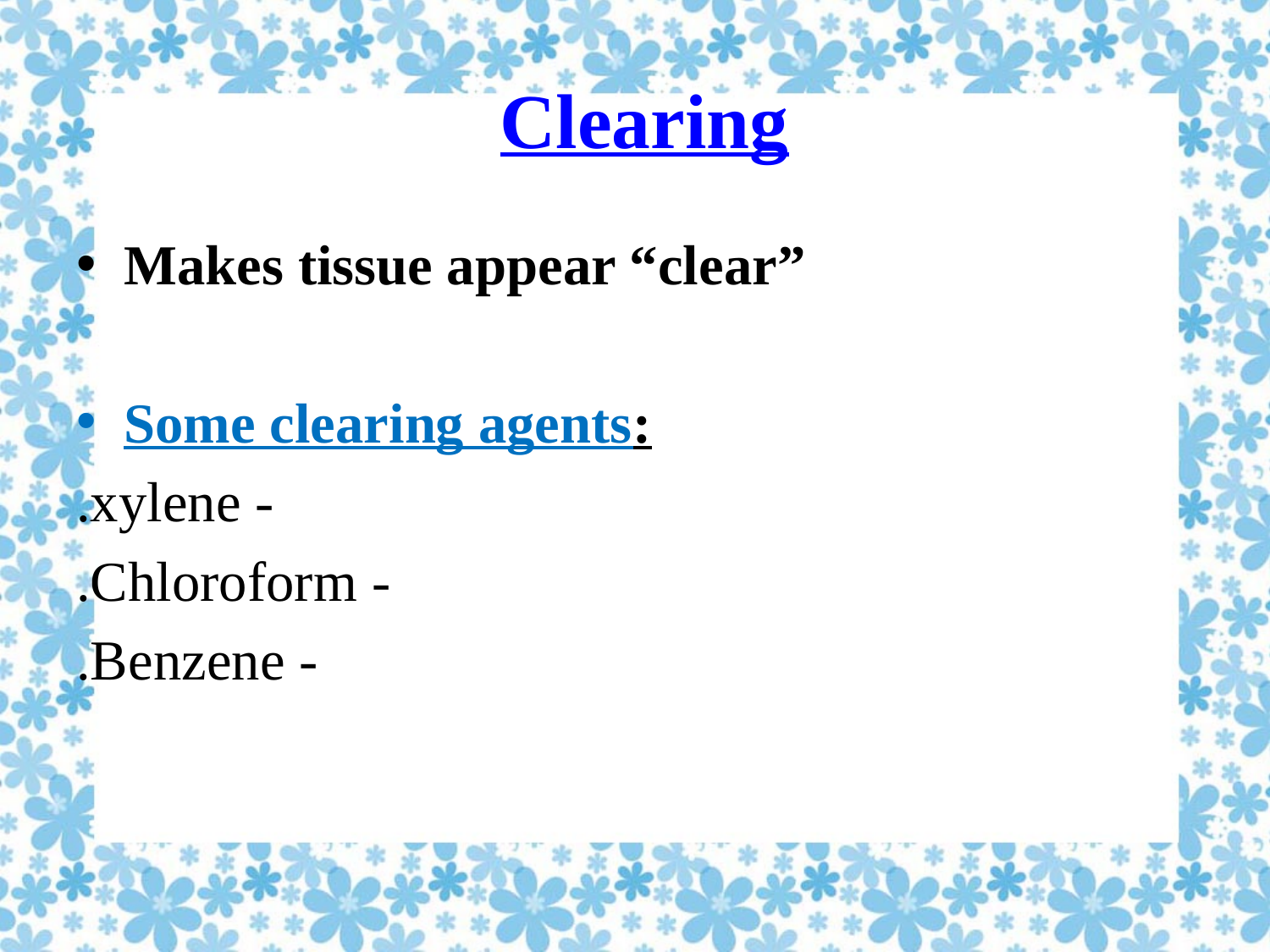

# Clearing
Makes tissue appear “clear”

Some clearing agents:
- xylene.
- Chloroform.
- Benzene.